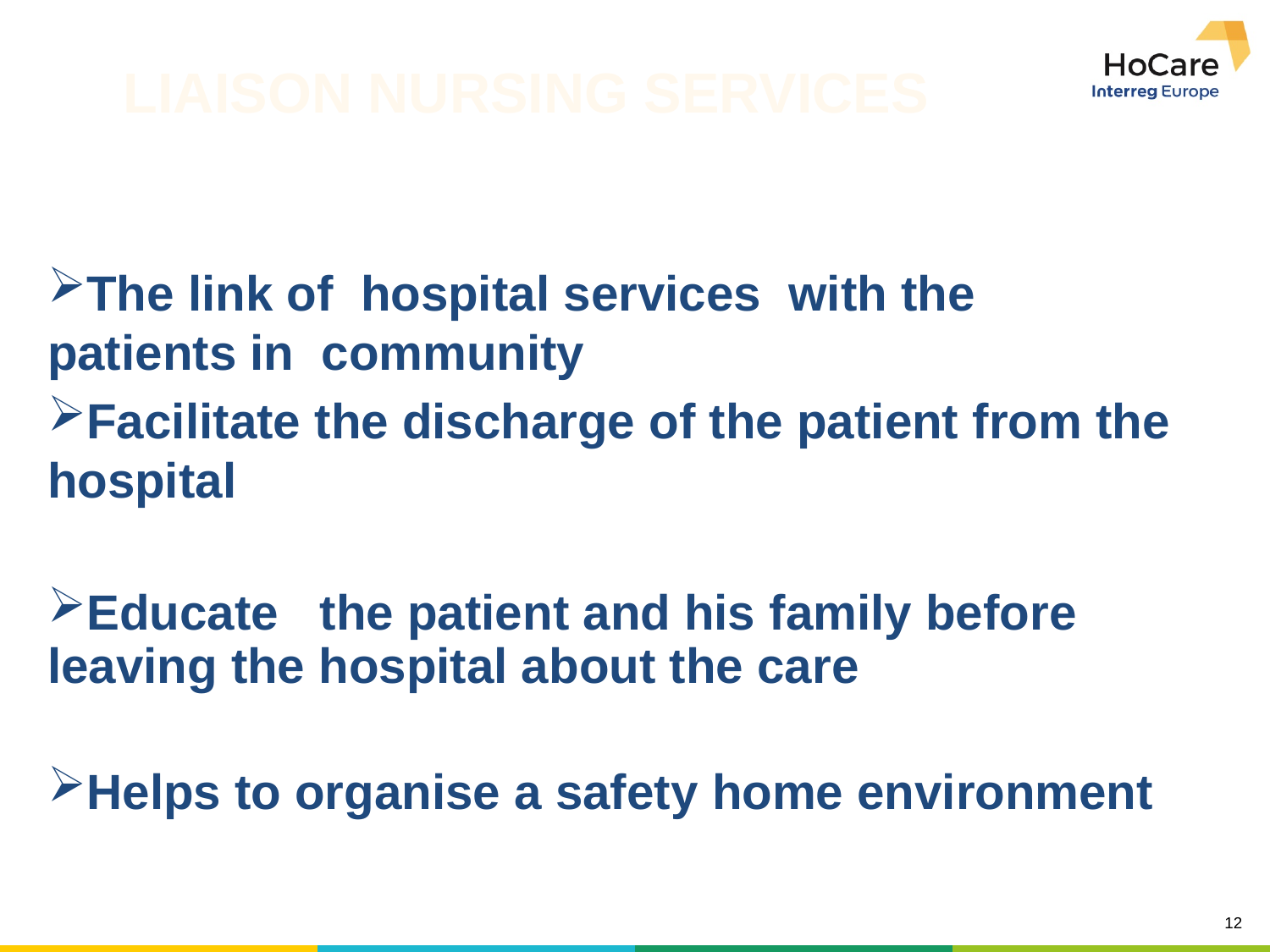

# LIAISON NURSING SERVICES

The link of  hospital services  with the patients in  community
Facilitate the discharge of the patient from the hospital

Educate   the patient and his family before leaving the hospital about the care

Helps to organise a safety home environment